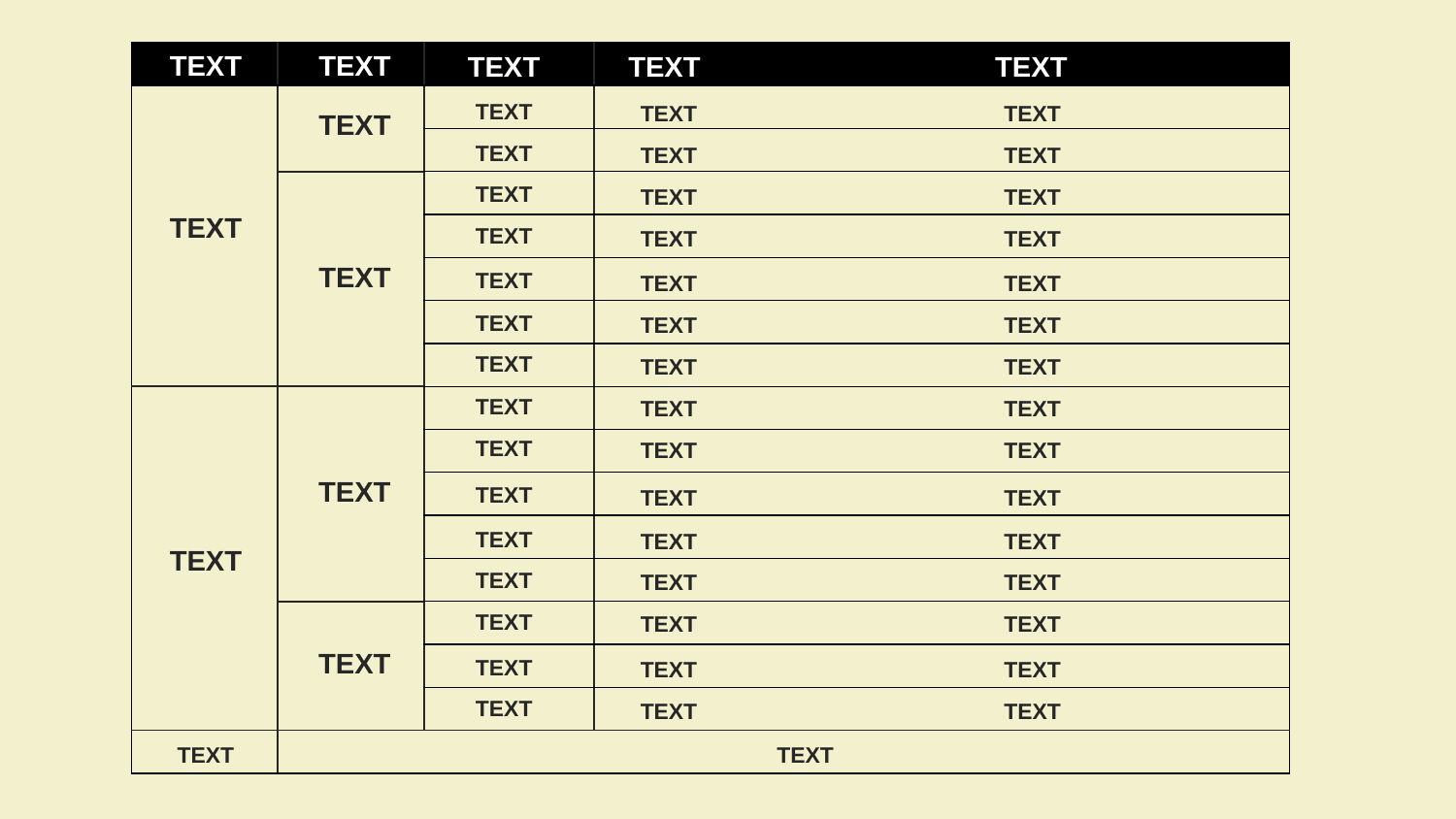

TEXT
TEXT
TEXT
TEXT
TEXT
|  |  |  |  |  |
| --- | --- | --- | --- | --- |
|  |  |  |  |  |
|  |  |  |  |  |
|  |  |  |  |  |
|  |  |  |  |  |
|  |  |  |  |  |
|  |  |  |  |  |
|  |  |  |  |  |
|  |  |  |  |  |
|  |  |  |  |  |
|  |  |  |  |  |
|  |  |  |  |  |
|  |  |  |  |  |
|  |  |  |  |  |
|  |  |  |  |  |
|  |  |  |  |  |
|  |  |  |  |  |
TEXT
TEXT
TEXT
TEXT
TEXT
TEXT
TEXT
TEXT
TEXT
TEXT
TEXT
TEXT
TEXT
TEXT
TEXT
TEXT
TEXT
TEXT
TEXT
TEXT
TEXT
TEXT
TEXT
TEXT
TEXT
TEXT
TEXT
TEXT
TEXT
TEXT
TEXT
TEXT
TEXT
TEXT
TEXT
TEXT
TEXT
TEXT
TEXT
TEXT
TEXT
TEXT
TEXT
TEXT
TEXT
TEXT
TEXT
TEXT
TEXT
TEXT
TEXT
TEXT
TEXT